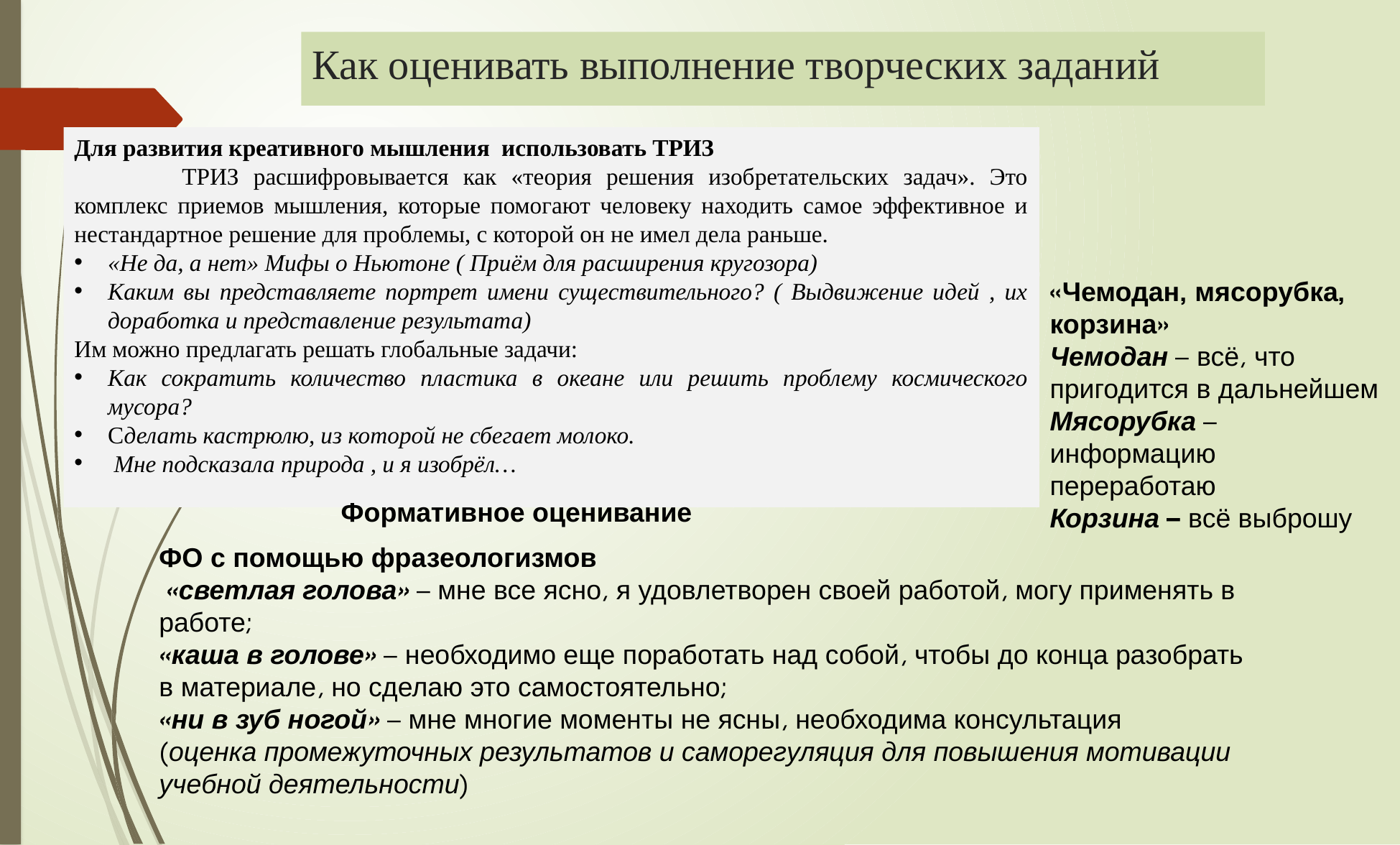

# Как оценивать выполнение творческих заданий
Для развития креативного мышления  использовать ТРИЗ
	ТРИЗ расшифровывается как «теория решения изобретательских задач». Это комплекс приемов мышления, которые помогают человеку находить самое эффективное и нестандартное решение для проблемы, с которой он не имел дела раньше.
«Не да, а нет» Мифы о Ньютоне ( Приём для расширения кругозора)
Каким вы представляете портрет имени существительного? ( Выдвижение идей , их доработка и представление результата)
Им можно предлагать решать глобальные задачи:
Как сократить количество пластика в океане или решить проблему космического мусора?
Сделать кастрюлю, из которой не сбегает молоко.
 Мне подсказала природа , и я изобрёл…

«Чемодан, мясорубка, корзина»
Чемодан – всё, что пригодится в дальнейшем
Мясорубка – информацию переработаю
Корзина – всё выброшу
Формативное оценивание
ФО с помощью фразеологизмов
 «светлая голова» – мне все ясно, я удовлетворен своей работой, могу применять в работе;
«каша в голове» – необходимо еще поработать над собой, чтобы до конца разобрать в материале, но сделаю это самостоятельно;
«ни в зуб ногой» – мне многие моменты не ясны, необходима консультация
(оценка промежуточных результатов и саморегуляция для повышения мотивации учебной деятельности)